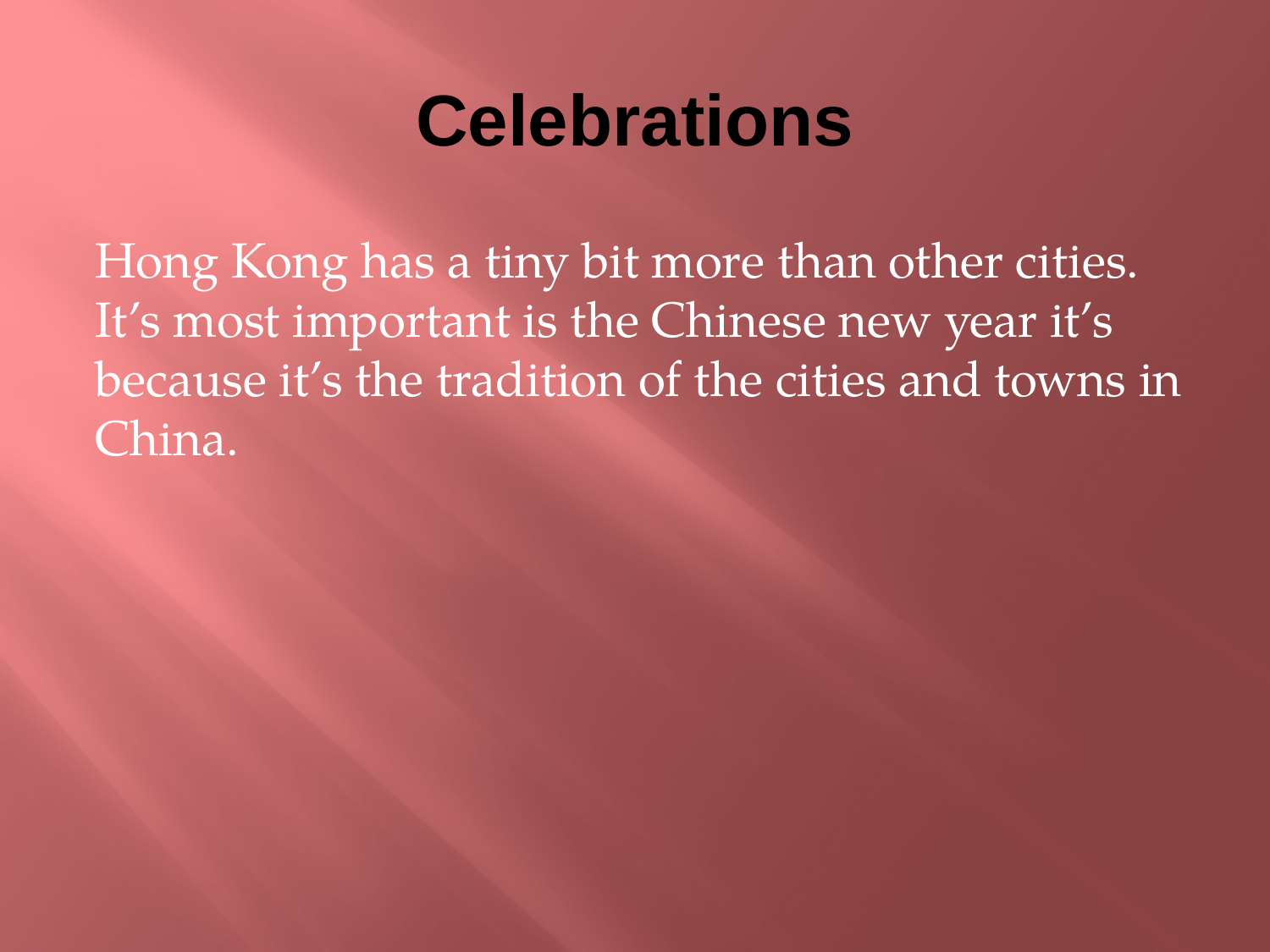

# Celebrations
Hong Kong has a tiny bit more than other cities. It’s most important is the Chinese new year it’s because it’s the tradition of the cities and towns in China.